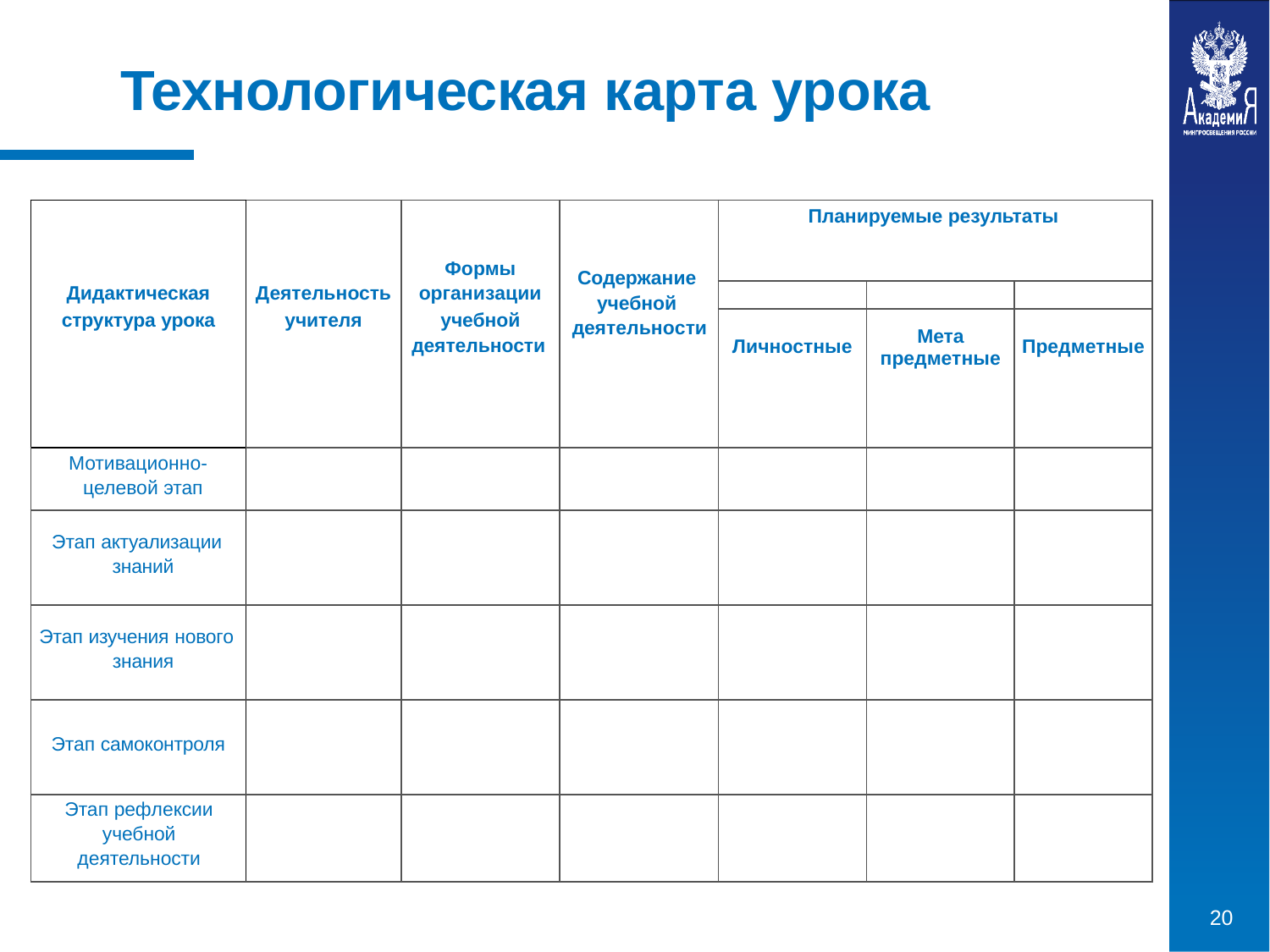

# Технологическая карта урока
|  |  |  | Содержание учебной деятельности | Планируемые результаты |  |  |
| --- | --- | --- | --- | --- | --- | --- |
|  |  | Формы |  |  |  |  |
| Дидактическая | Деятельность | организации |  |  |  |  |
| структура урока | учителя | учебной деятельности |  | Личностные | Мета предметные | Предметные |
| Мотивационно- целевой этап |  |  |  |  |  |  |
| Этап актуализации знаний |  |  |  |  |  |  |
| Этап изучения нового знания |  |  |  |  |  |  |
| Этап самоконтроля |  |  |  |  |  |  |
| Этап рефлексии учебной деятельности |  |  |  |  |  |  |
20